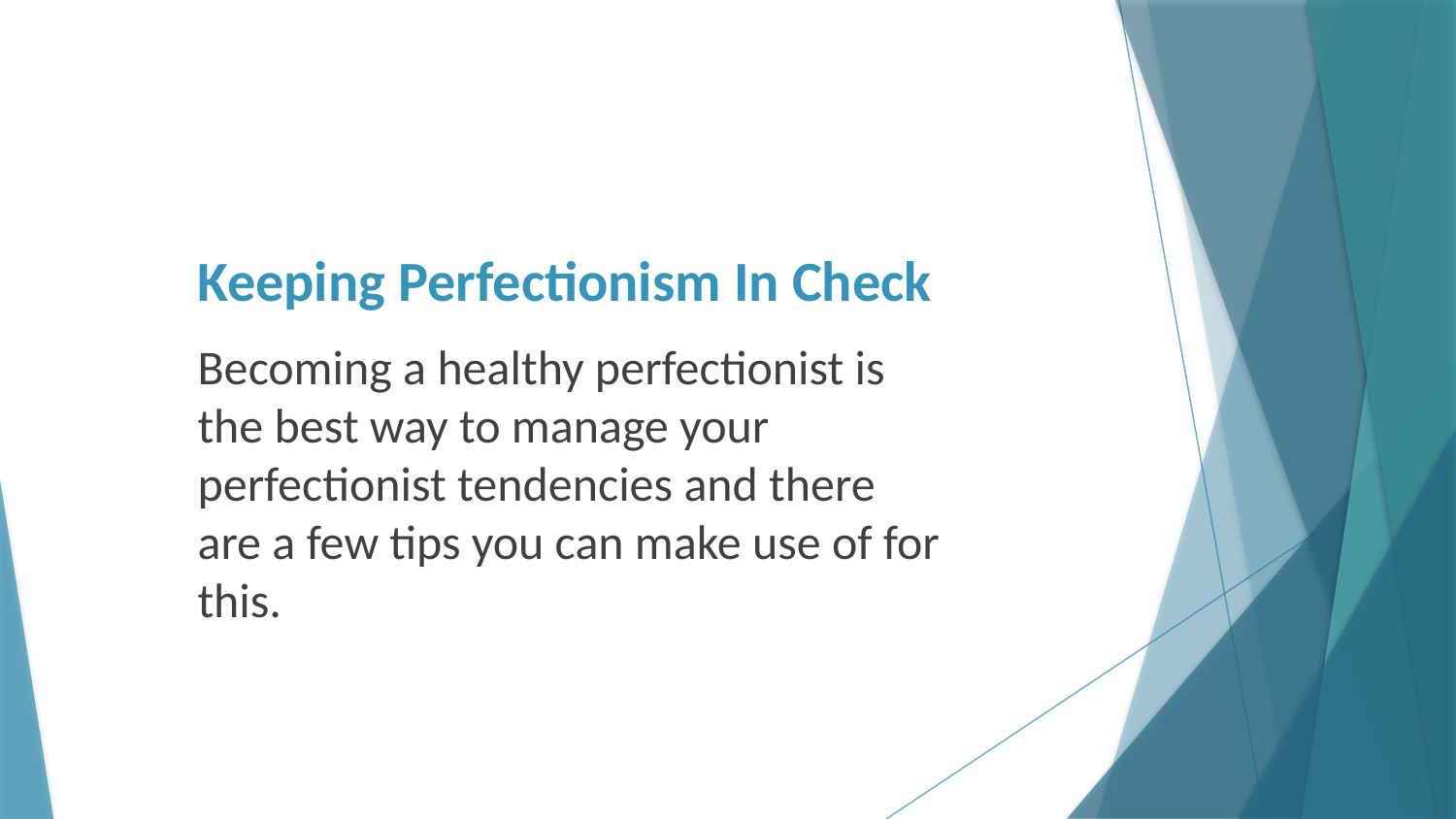

# Keeping Perfectionism In Check
Becoming a healthy perfectionist is the best way to manage your perfectionist tendencies and there are a few tips you can make use of for this.